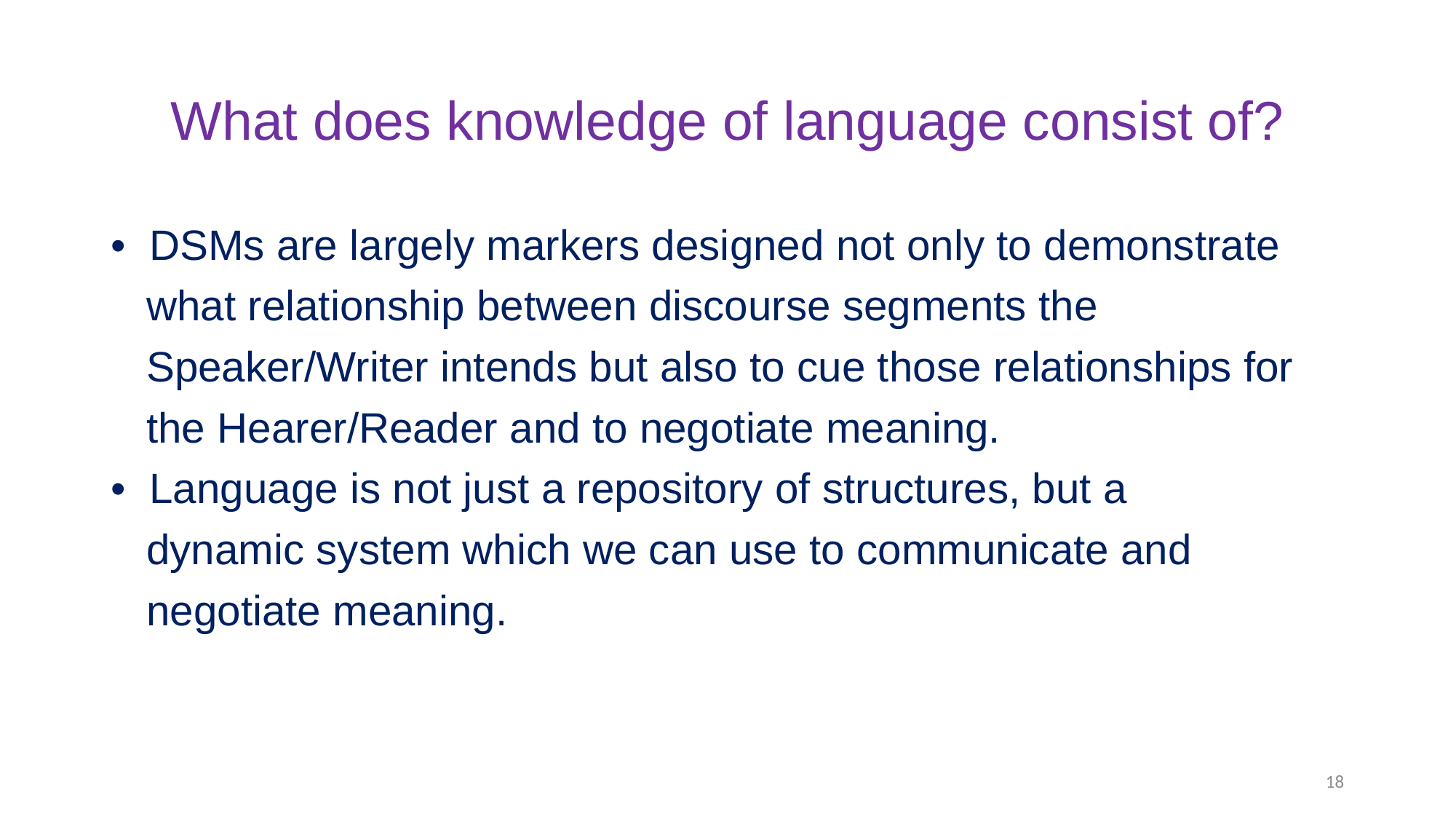

# What does knowledge of language consist of?
•  DSMs are largely markers designed not only to demonstrate
   what relationship between discourse segments the
   Speaker/Writer intends but also to cue those relationships for
   the Hearer/Reader and to negotiate meaning.
•  Language is not just a repository of structures, but a
   dynamic system which we can use to communicate and
   negotiate meaning.

18